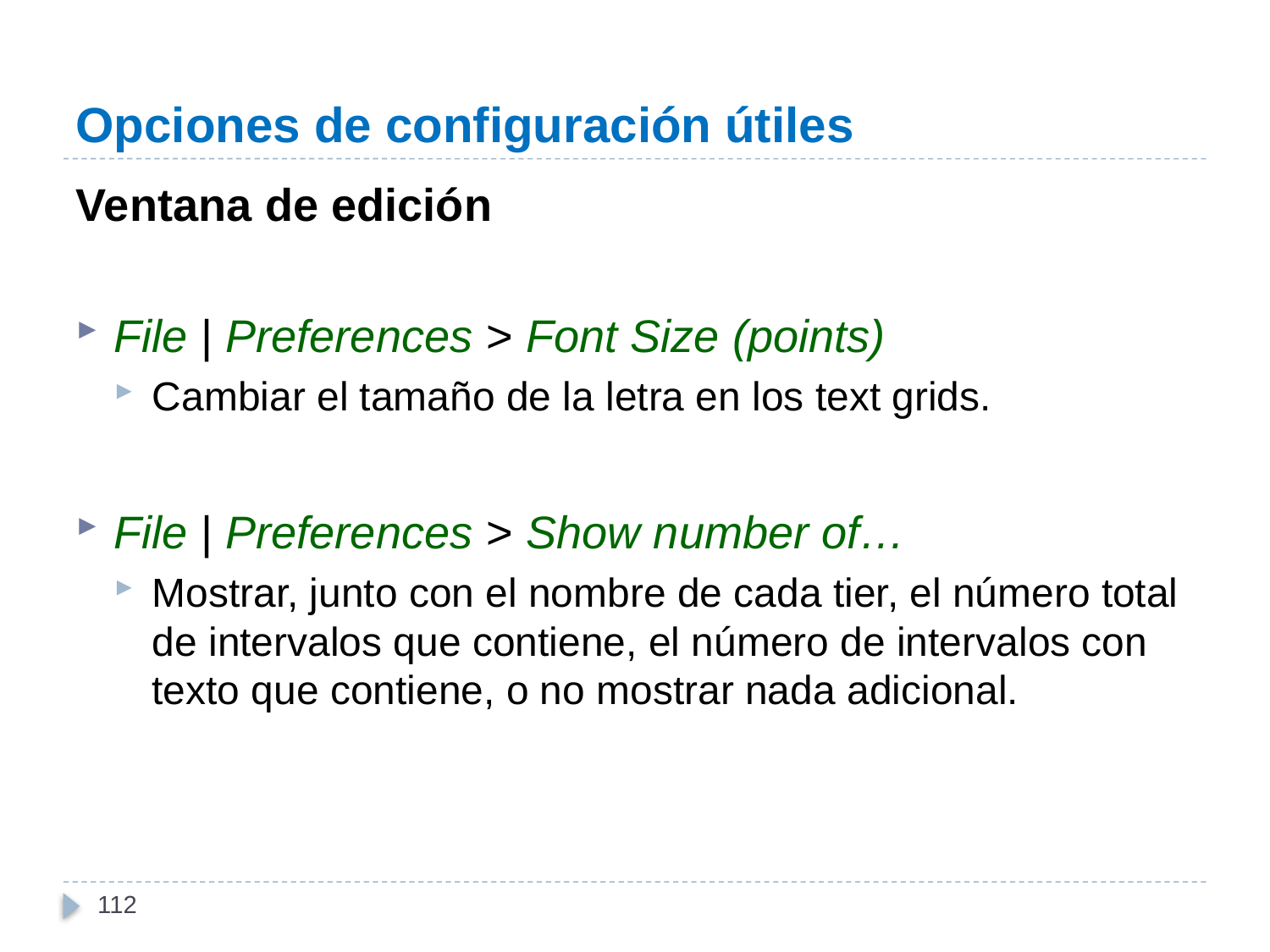

# Opciones de configuración útiles
Ventana de edición

File | Preferences > Font Size (points)
Cambiar el tamaño de la letra en los text grids.

File | Preferences > Show number of…
Mostrar, junto con el nombre de cada tier, el número total de intervalos que contiene, el número de intervalos con texto que contiene, o no mostrar nada adicional.

112